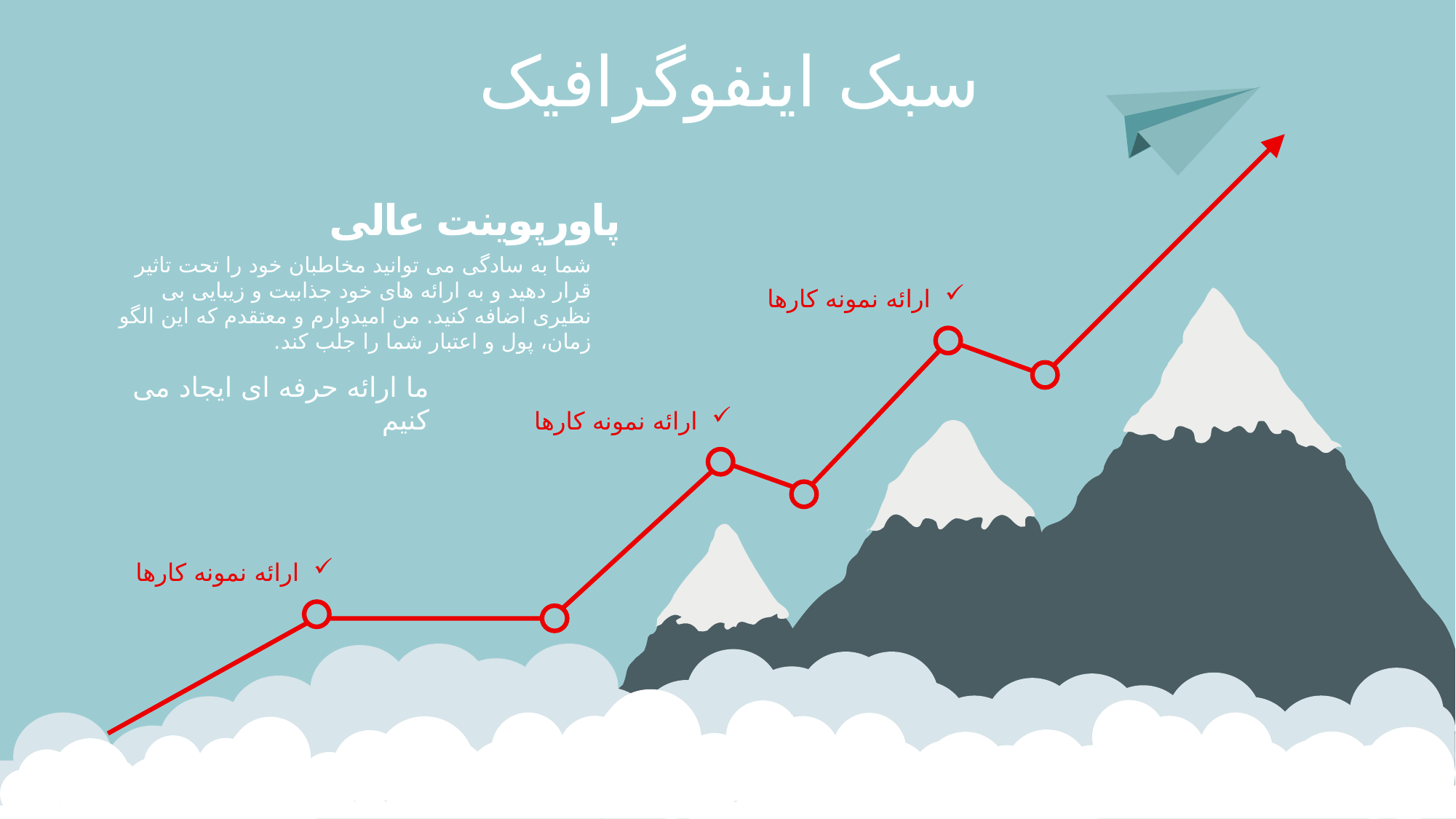

سبک اینفوگرافیک

پاورپوینت عالی
شما به سادگی می توانید مخاطبان خود را تحت تاثیر قرار دهید و به ارائه های خود جذابیت و زیبایی بی نظیری اضافه کنید. من امیدوارم و معتقدم که این الگو زمان، پول و اعتبار شما را جلب کند.
ارائه نمونه کارها

ما ارائه حرفه ای ایجاد می کنیم
ارائه نمونه کارها

ارائه نمونه کارها